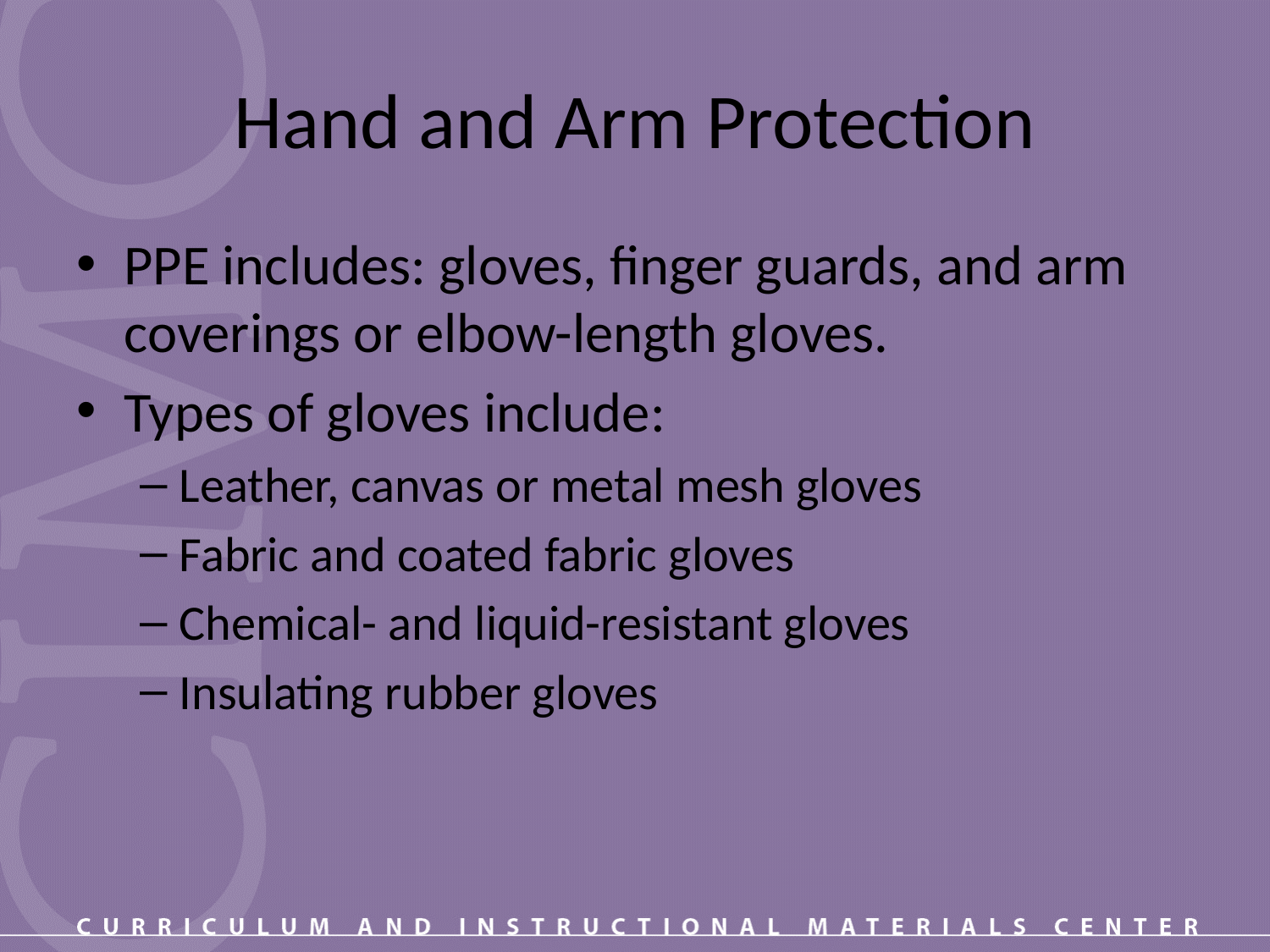

# Hand and Arm Protection
PPE includes: gloves, finger guards, and arm coverings or elbow-length gloves.
Types of gloves include:
Leather, canvas or metal mesh gloves
Fabric and coated fabric gloves
Chemical- and liquid-resistant gloves
Insulating rubber gloves